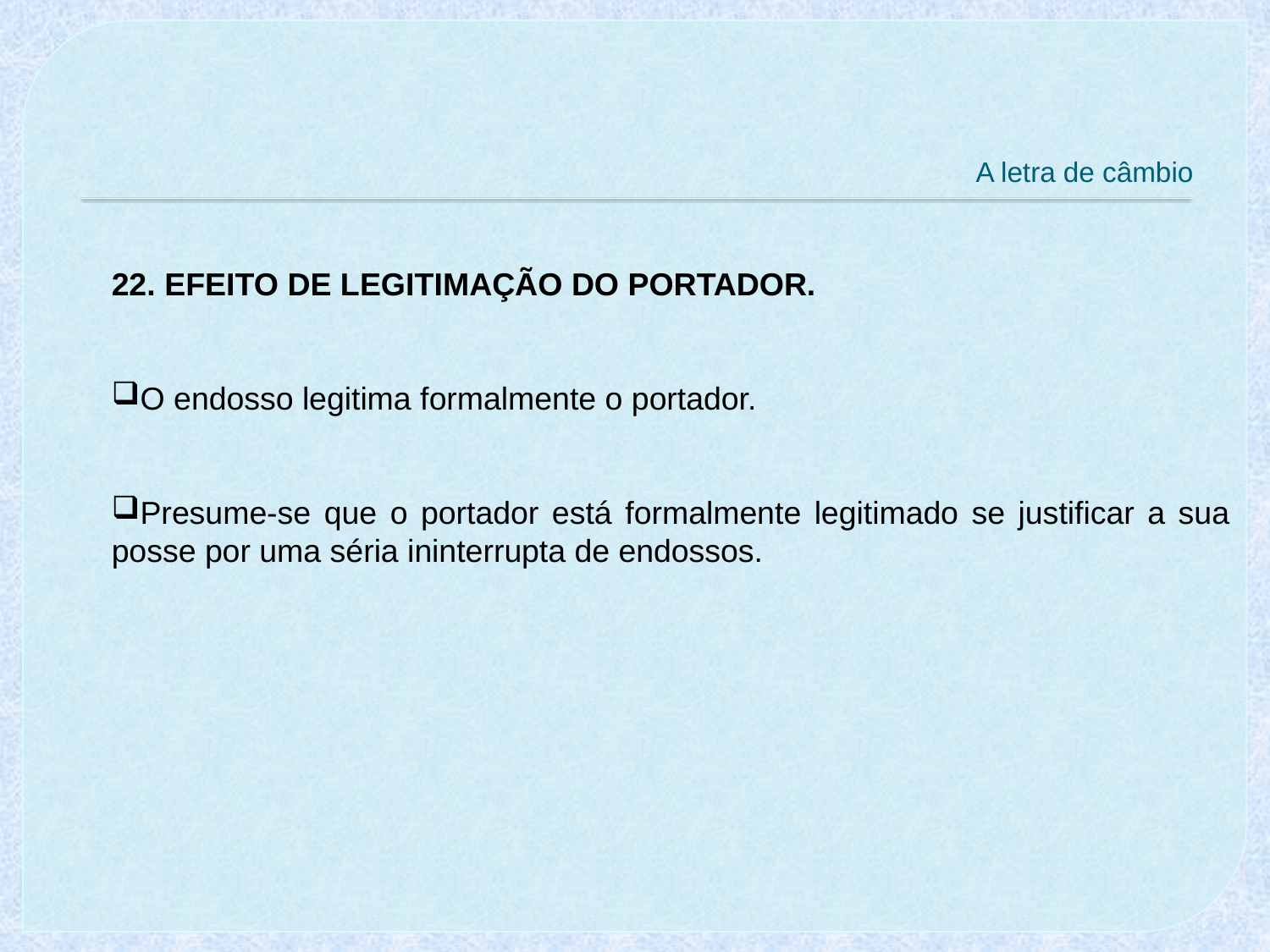

# A letra de câmbio

22. EFEITO DE LEGITIMAÇÃO DO PORTADOR.

O endosso legitima formalmente o portador.

Presume-se que o portador está formalmente legitimado se justificar a sua posse por uma séria ininterrupta de endossos.